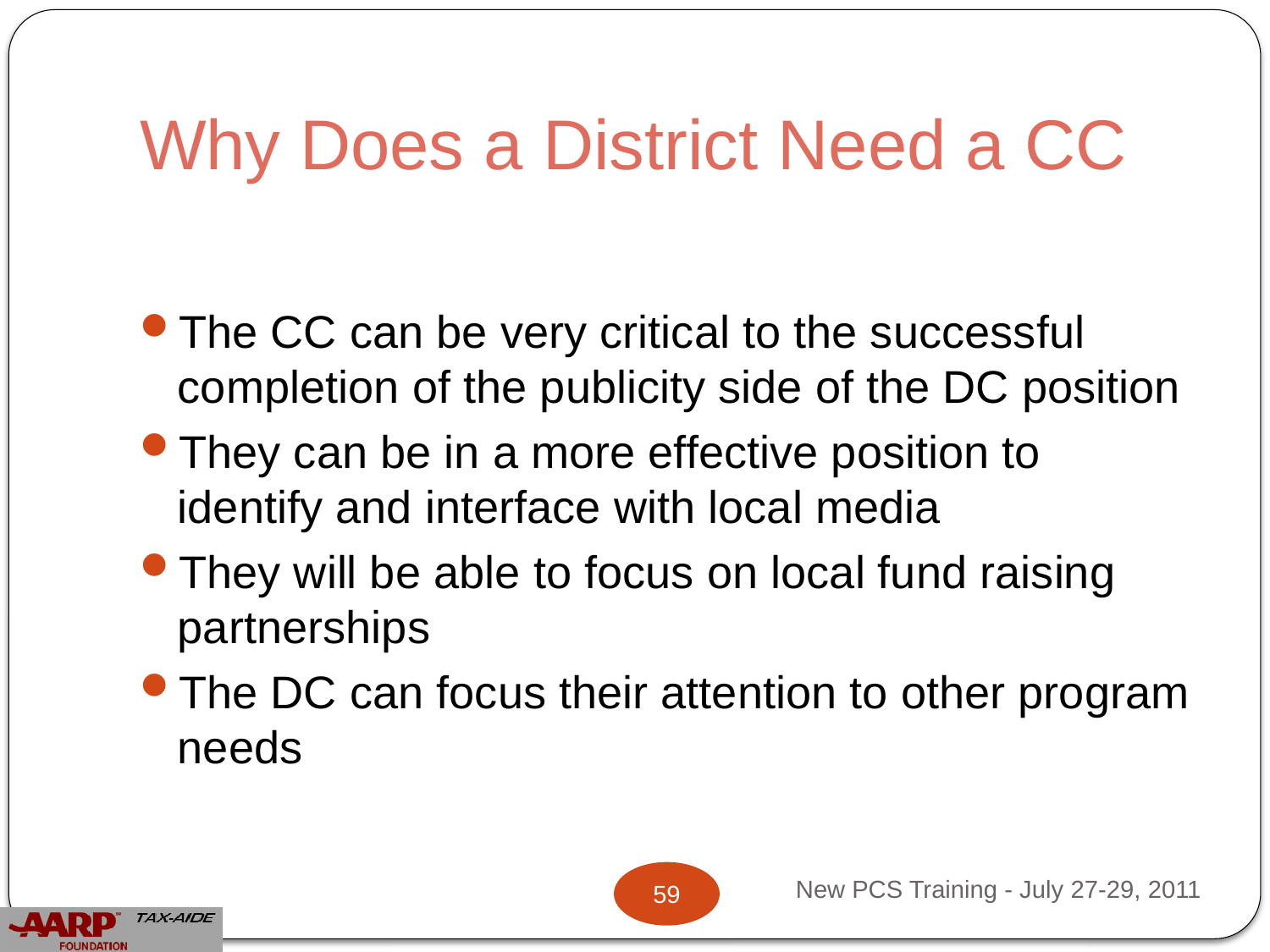

# Why Does a District Need a CC
The CC can be very critical to the successful completion of the publicity side of the DC position
They can be in a more effective position to identify and interface with local media
They will be able to focus on local fund raising partnerships
The DC can focus their attention to other program needs
New PCS Training - July 27-29, 2011
59